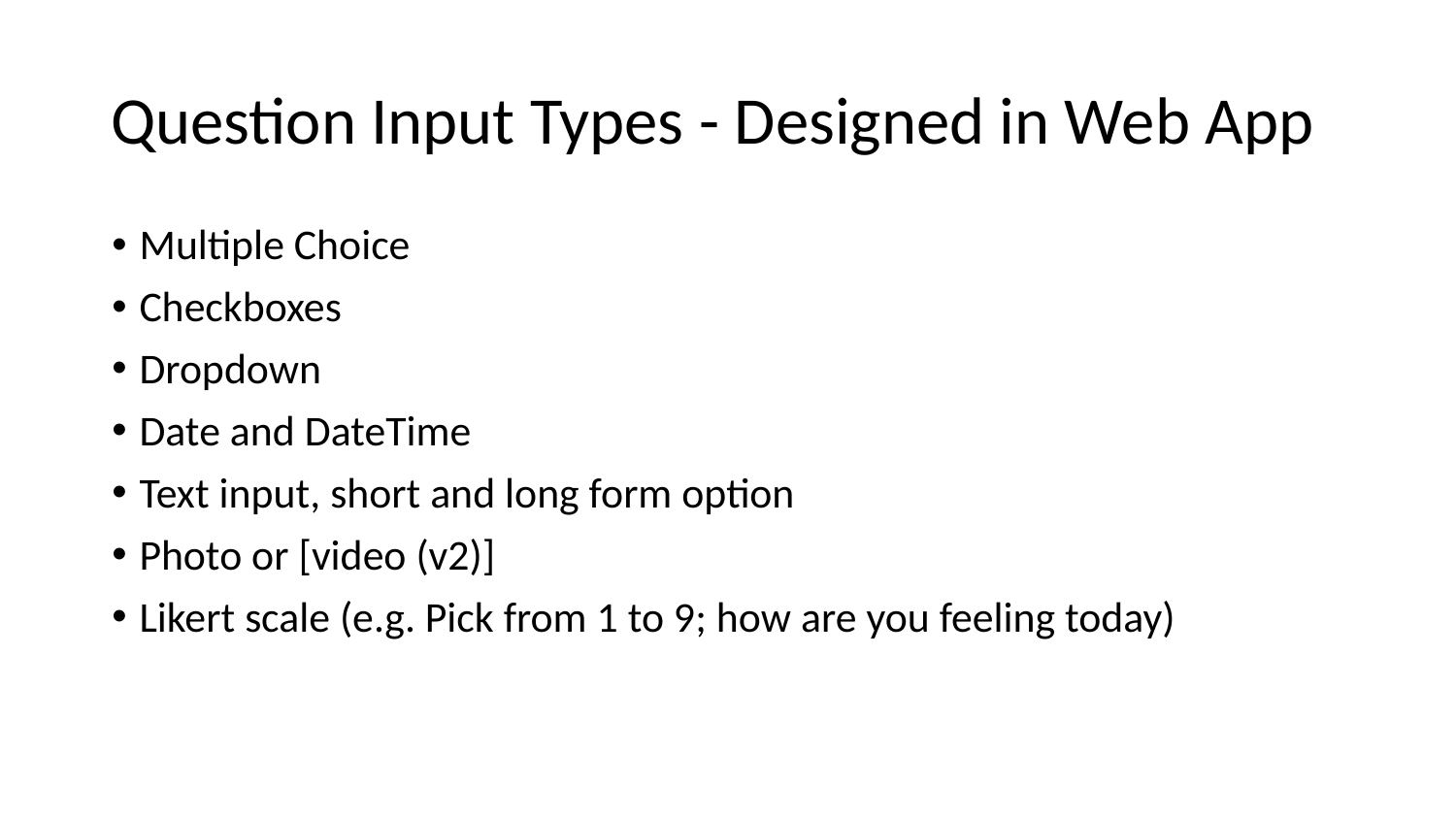

# Question Input Types - Designed in Web App
Multiple Choice
Checkboxes
Dropdown
Date and DateTime
Text input, short and long form option
Photo or [video (v2)]
Likert scale (e.g. Pick from 1 to 9; how are you feeling today)